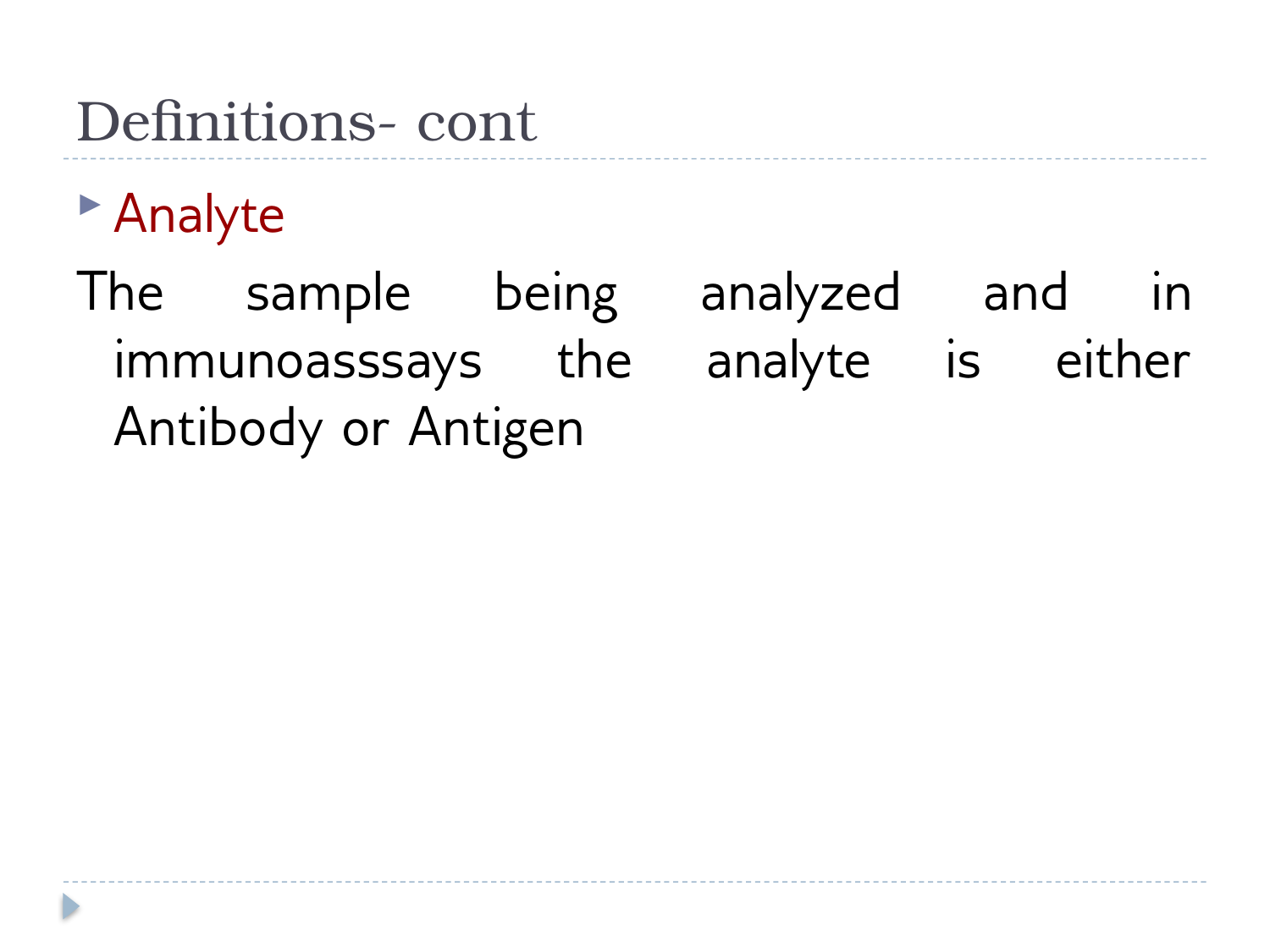

# Definitions- cont
Analyte
The sample being analyzed and in immunoasssays the analyte is either Antibody or Antigen